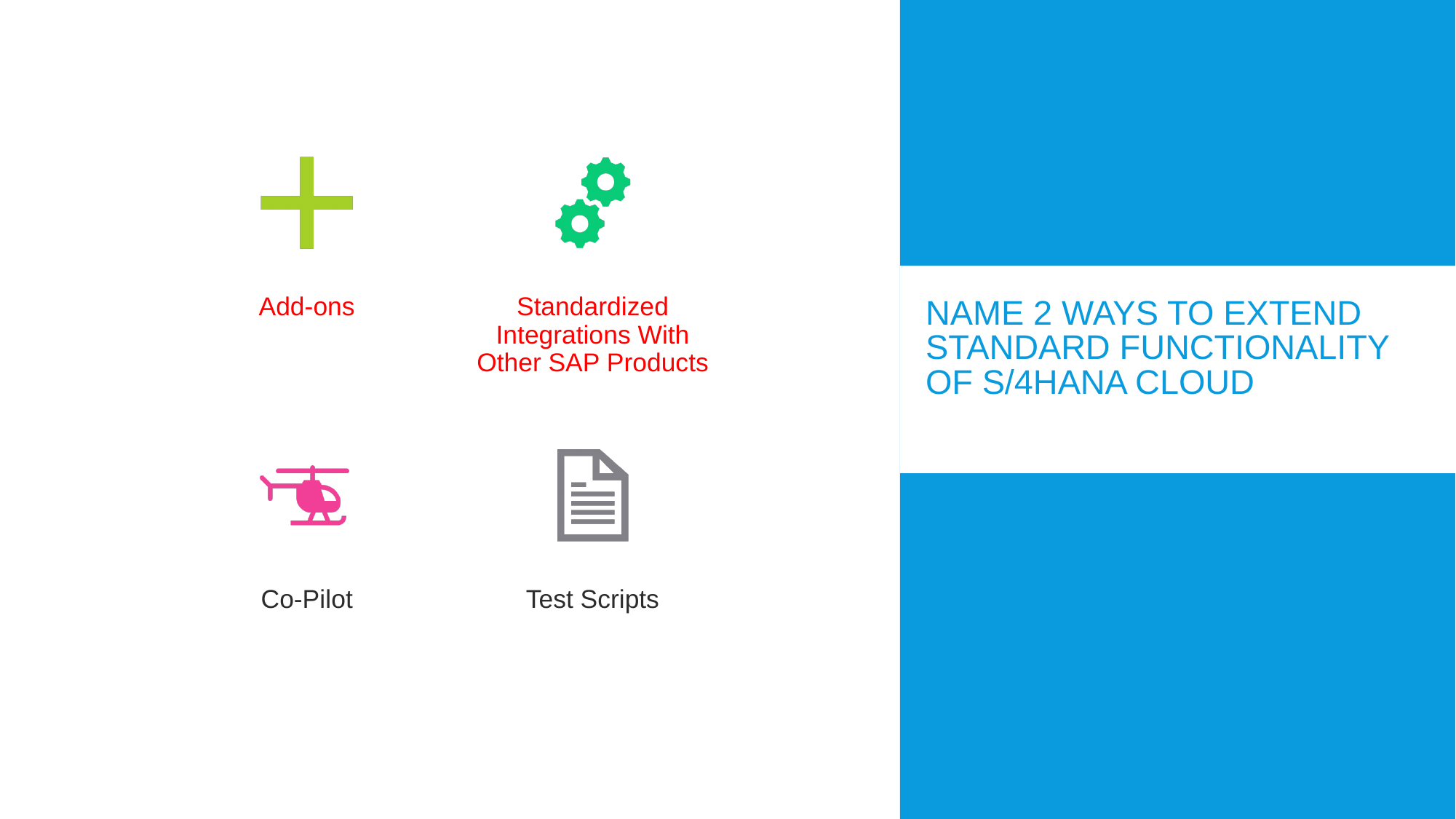

Add-ons
Standardized Integrations With Other SAP Products
Co-Pilot
Test Scripts

# Name 2 ways to extend standard functionality of S/4HANA Cloud